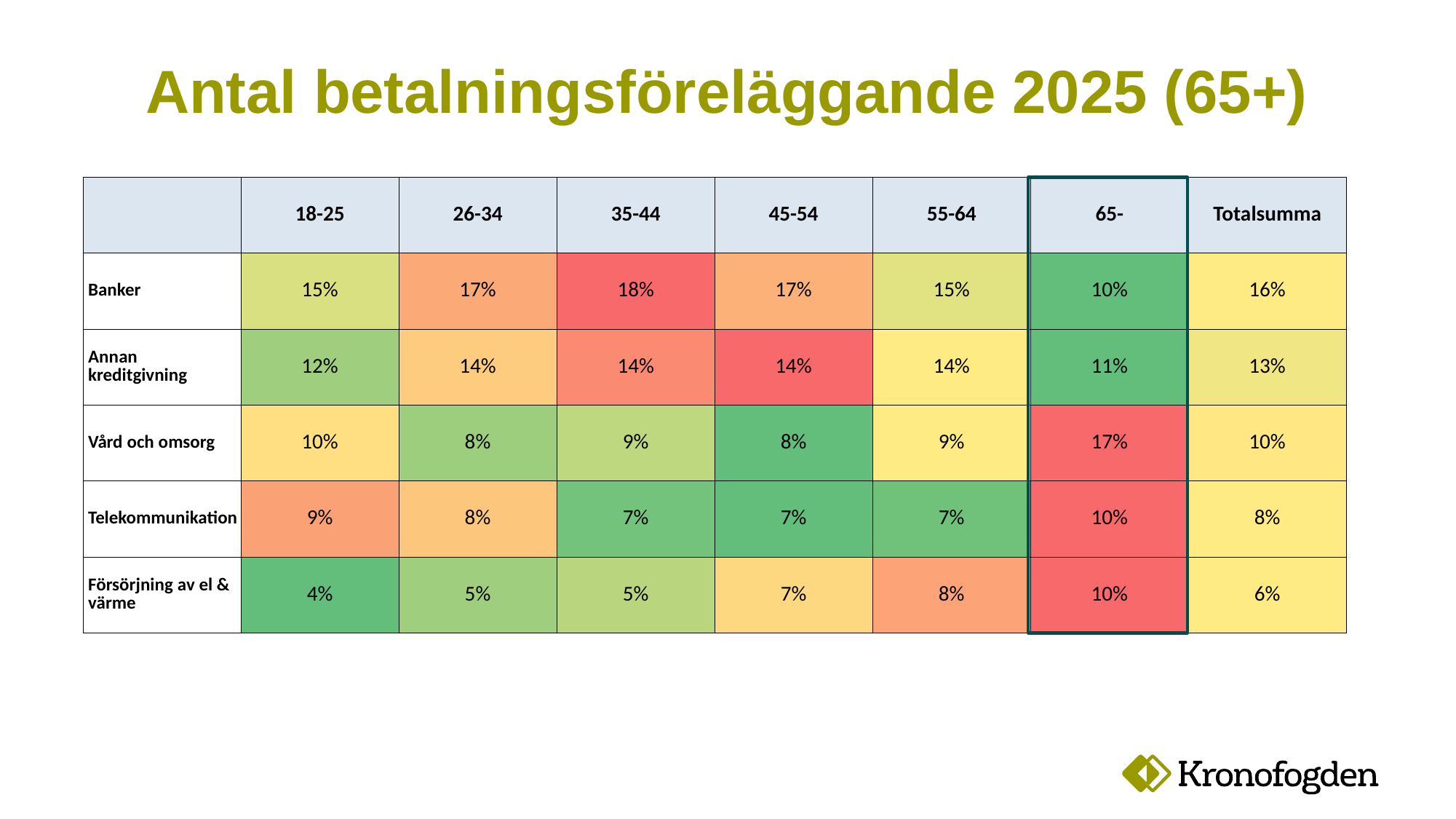

# Antal betalningsföreläggande 2025 (65+)
|  | 18-25 | 26-34 | 35-44 | 45-54 | 55-64 | 65- | Totalsumma |
| --- | --- | --- | --- | --- | --- | --- | --- |
| Banker | 15% | 17% | 18% | 17% | 15% | 10% | 16% |
| Annan kreditgivning | 12% | 14% | 14% | 14% | 14% | 11% | 13% |
| Vård och omsorg | 10% | 8% | 9% | 8% | 9% | 17% | 10% |
| Telekommunikation | 9% | 8% | 7% | 7% | 7% | 10% | 8% |
| Försörjning av el & värme | 4% | 5% | 5% | 7% | 8% | 10% | 6% |